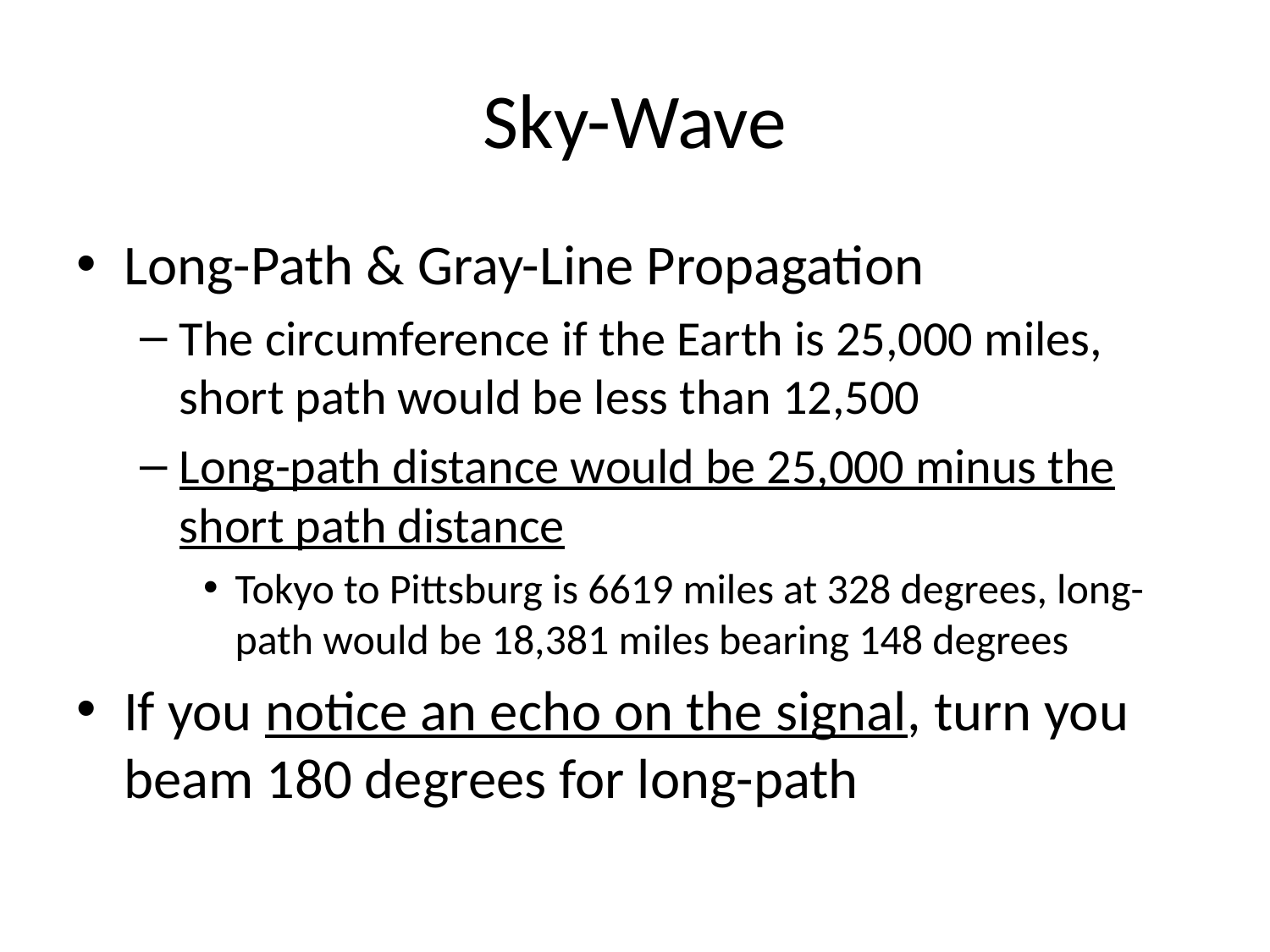

# Sky-Wave
Long-Path & Gray-Line Propagation
The circumference if the Earth is 25,000 miles, short path would be less than 12,500
Long-path distance would be 25,000 minus the short path distance
Tokyo to Pittsburg is 6619 miles at 328 degrees, long-path would be 18,381 miles bearing 148 degrees
If you notice an echo on the signal, turn you beam 180 degrees for long-path